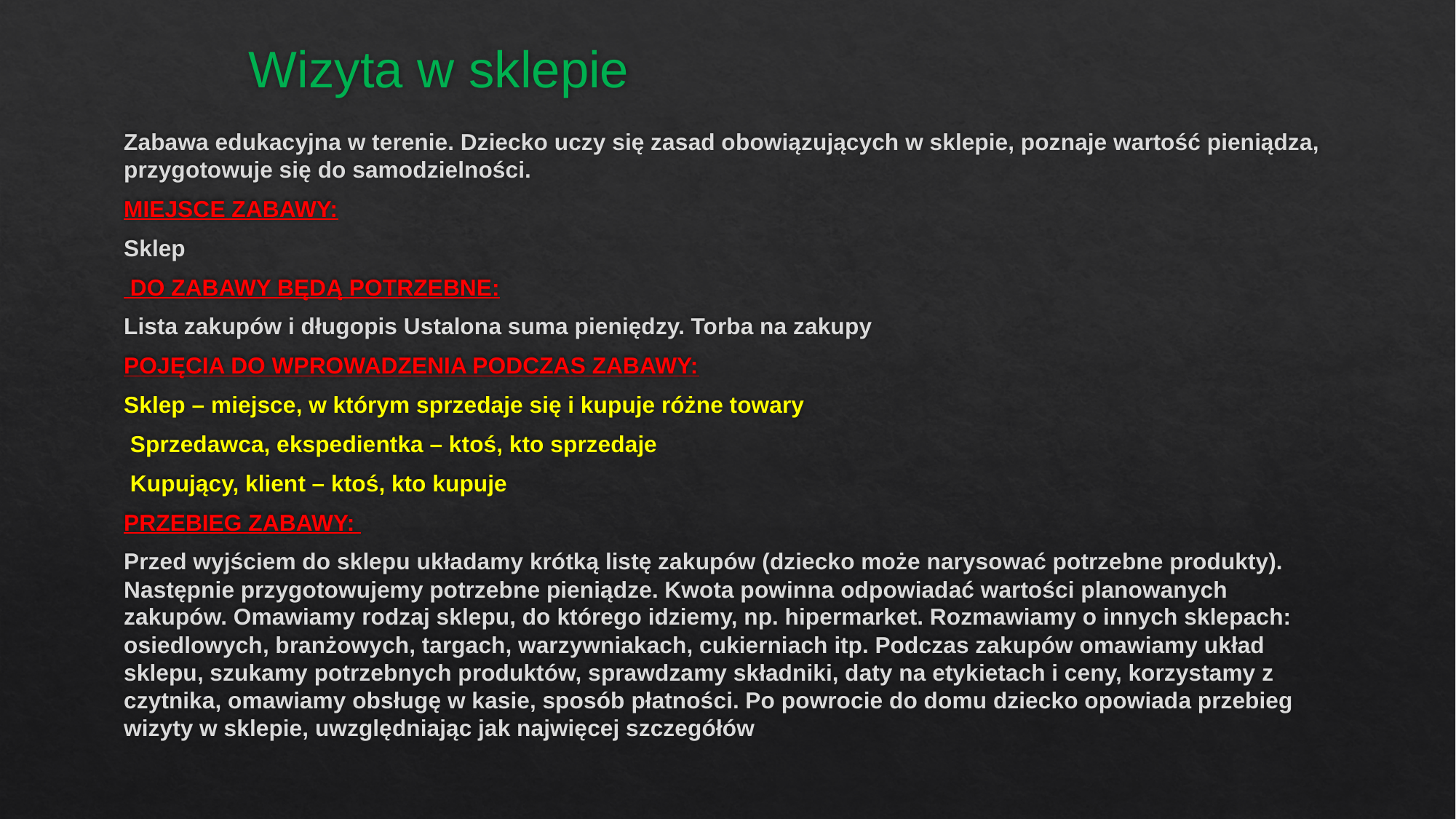

# Wizyta w sklepie
Zabawa edukacyjna w terenie. Dziecko uczy się zasad obowiązujących w sklepie, poznaje wartość pieniądza, przygotowuje się do samodzielności.
MIEJSCE ZABAWY:
Sklep
 DO ZABAWY BĘDĄ POTRZEBNE:
Lista zakupów i długopis Ustalona suma pieniędzy. Torba na zakupy
POJĘCIA DO WPROWADZENIA PODCZAS ZABAWY:
Sklep – miejsce, w którym sprzedaje się i kupuje różne towary
 Sprzedawca, ekspedientka – ktoś, kto sprzedaje
 Kupujący, klient – ktoś, kto kupuje
PRZEBIEG ZABAWY:
Przed wyjściem do sklepu układamy krótką listę zakupów (dziecko może narysować potrzebne produkty). Następnie przygotowujemy potrzebne pieniądze. Kwota powinna odpowiadać wartości planowanych zakupów. Omawiamy rodzaj sklepu, do którego idziemy, np. hipermarket. Rozmawiamy o innych sklepach: osiedlowych, branżowych, targach, warzywniakach, cukierniach itp. Podczas zakupów omawiamy układ sklepu, szukamy potrzebnych produktów, sprawdzamy składniki, daty na etykietach i ceny, korzystamy z czytnika, omawiamy obsługę w kasie, sposób płatności. Po powrocie do domu dziecko opowiada przebieg wizyty w sklepie, uwzględniając jak najwięcej szczegółów